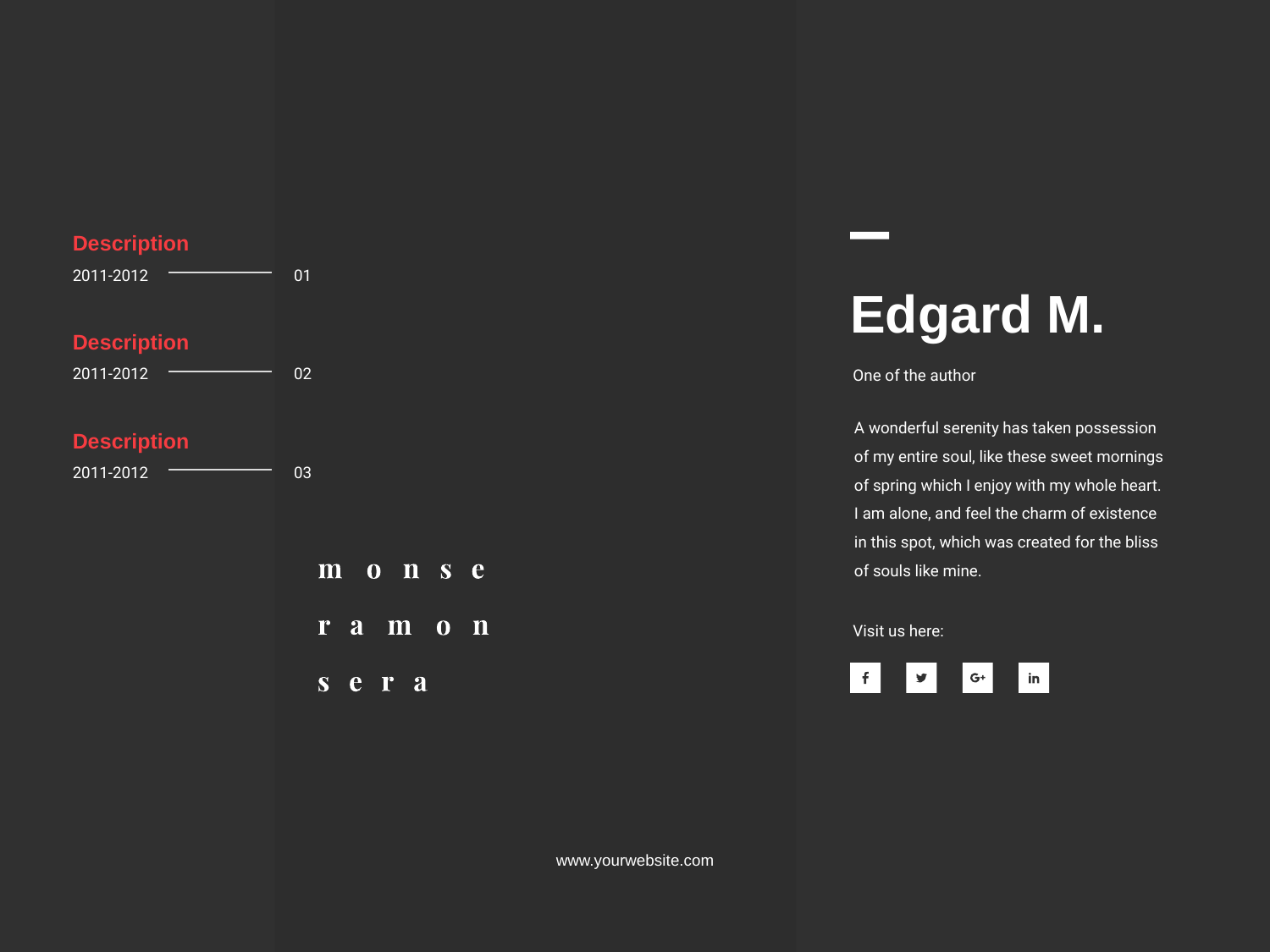

Description

2011-2012
01
Edgard M.

Description
2011-2012
02
One of the author
A wonderful serenity has taken possession of my entire soul, like these sweet mornings of spring which I enjoy with my whole heart. I am alone, and feel the charm of existence in this spot, which was created for the bliss of souls like mine.
Description
2011-2012
03

Visit us here:

www.yourwebsite.com